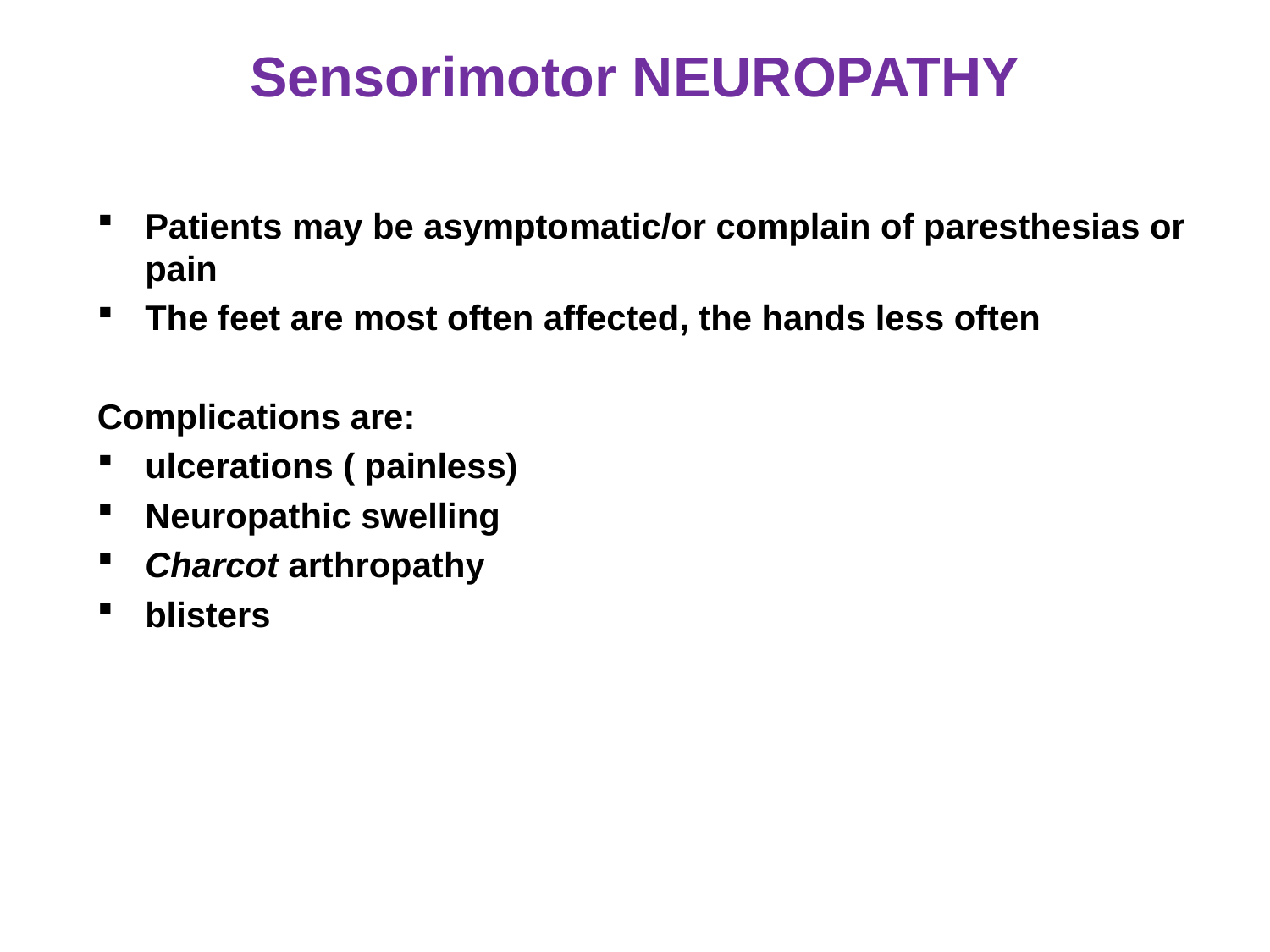

# Sensorimotor NEUROPATHY

Patients may be asymptomatic/or complain of paresthesias or pain
The feet are most often affected, the hands less often

Complications are:
ulcerations ( painless)
Neuropathic swelling
Charcot arthropathy
blisters